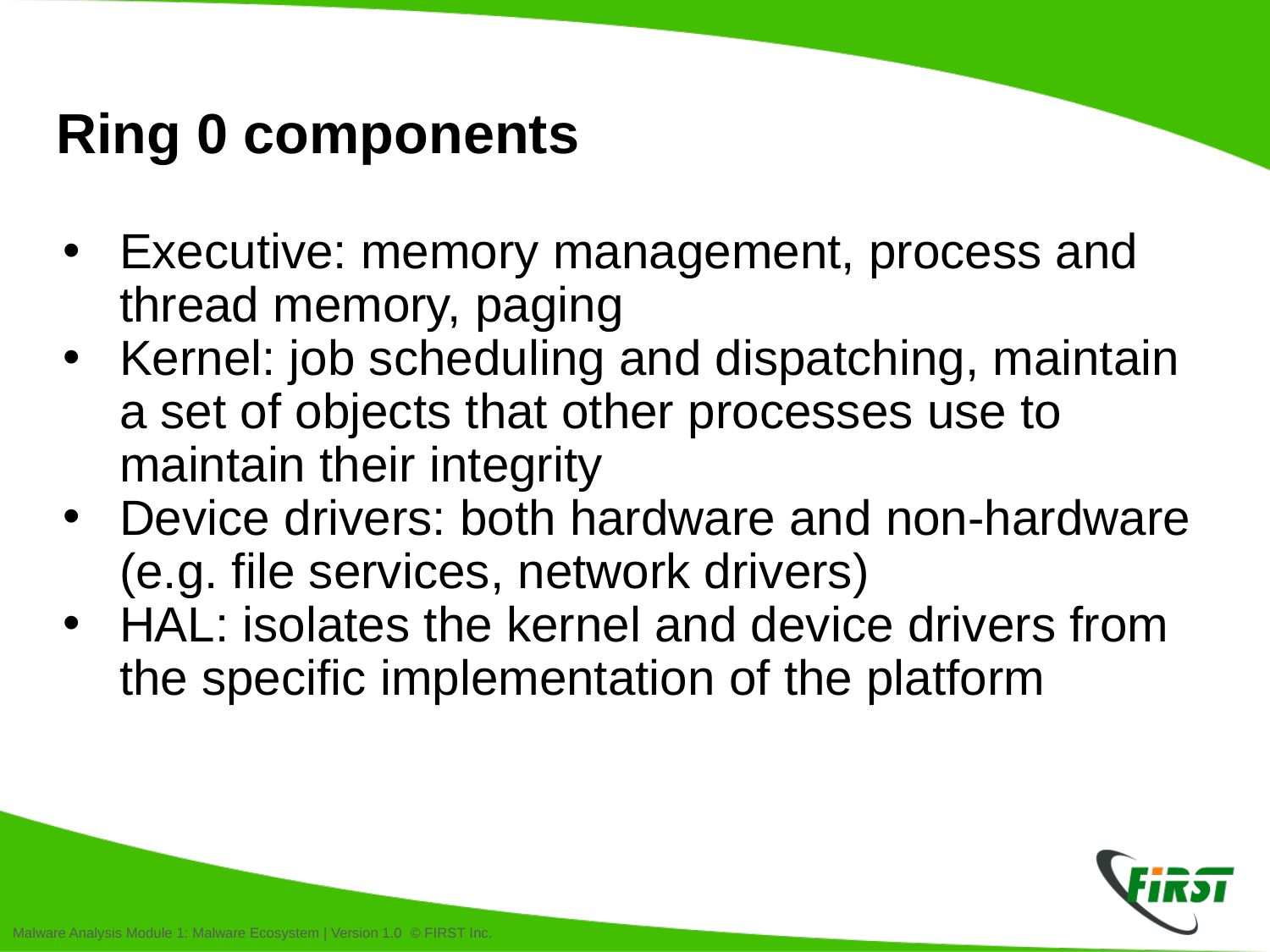

# Ring 0 components
Executive: memory management, process and thread memory, paging
Kernel: job scheduling and dispatching, maintain a set of objects that other processes use to maintain their integrity
Device drivers: both hardware and non-hardware (e.g. file services, network drivers)
HAL: isolates the kernel and device drivers from the specific implementation of the platform